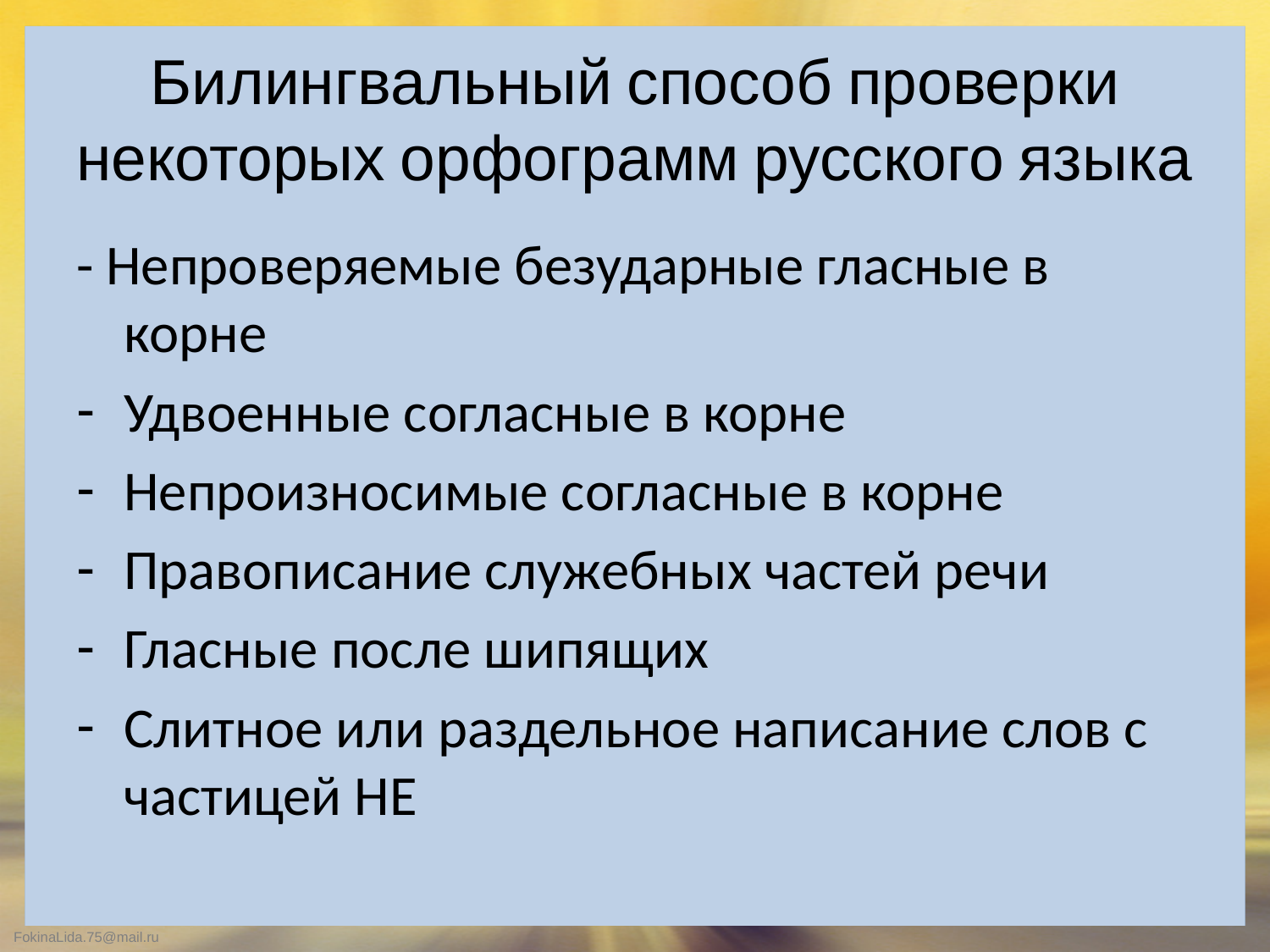

# Билингвальный способ проверки некоторых орфограмм русского языка
- Непроверяемые безударные гласные в корне
Удвоенные согласные в корне
Непроизносимые согласные в корне
Правописание служебных частей речи
Гласные после шипящих
Слитное или раздельное написание слов с частицей НЕ